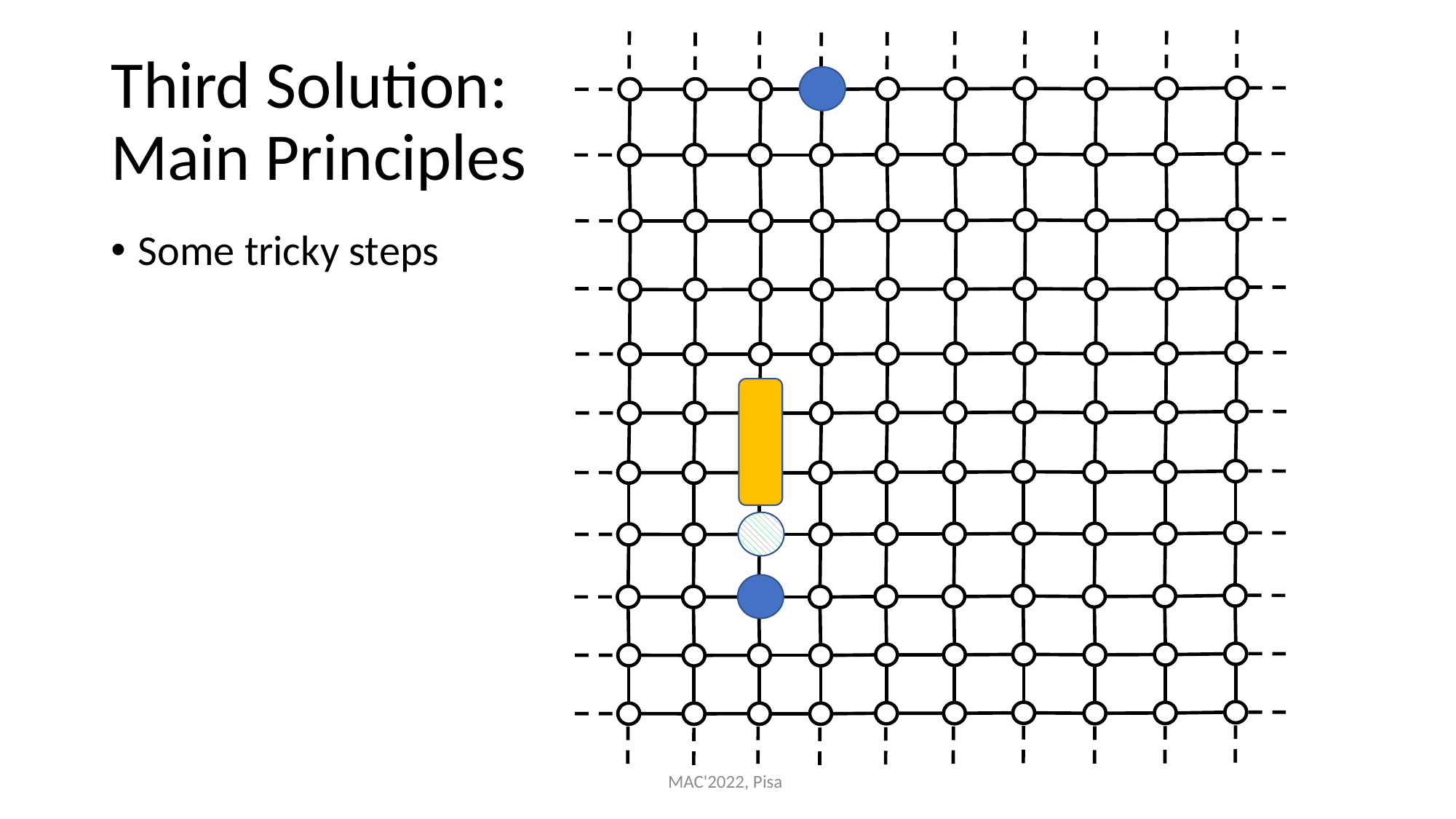

# Third Solution: Main Principles

Some tricky steps

MAC'2022, Pisa